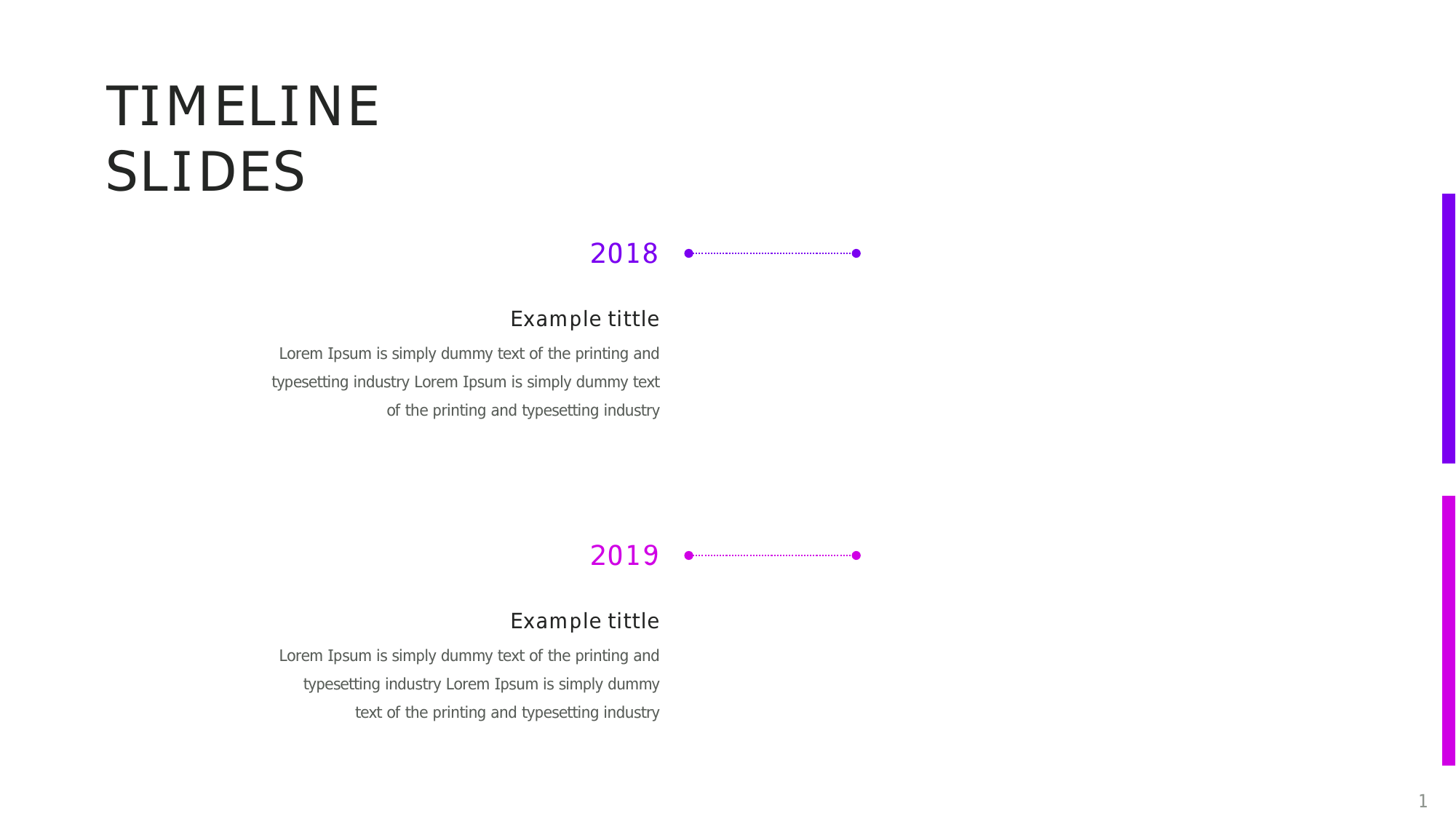

# TIMELINE SLIDES

2018
Example tittle
Lorem Ipsum is simply dummy text of the printing and typesetting industry Lorem Ipsum is simply dummy text of the printing and typesetting industry

2019
Example tittle
Lorem Ipsum is simply dummy text of the printing and typesetting industry Lorem Ipsum is simply dummy text of the printing and typesetting industry